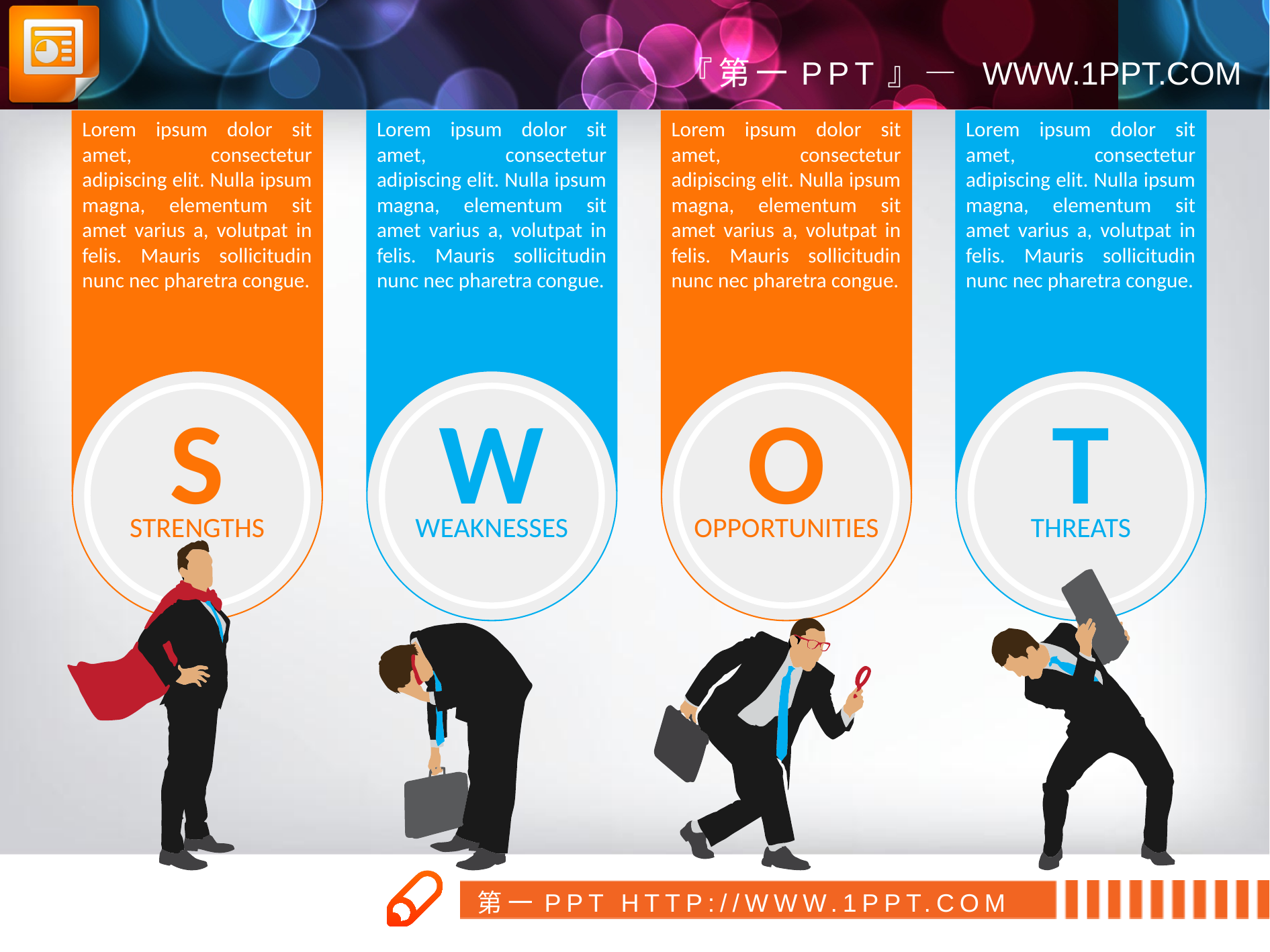

Lorem ipsum dolor sit amet, consectetur adipiscing elit. Nulla ipsum magna, elementum sit amet varius a, volutpat in felis. Mauris sollicitudin nunc nec pharetra congue.

S
strengths
Lorem ipsum dolor sit amet, consectetur adipiscing elit. Nulla ipsum magna, elementum sit amet varius a, volutpat in felis. Mauris sollicitudin nunc nec pharetra congue.

W
weaknesses
Lorem ipsum dolor sit amet, consectetur adipiscing elit. Nulla ipsum magna, elementum sit amet varius a, volutpat in felis. Mauris sollicitudin nunc nec pharetra congue.

O
opportunities
Lorem ipsum dolor sit amet, consectetur adipiscing elit. Nulla ipsum magna, elementum sit amet varius a, volutpat in felis. Mauris sollicitudin nunc nec pharetra congue.

T

threats